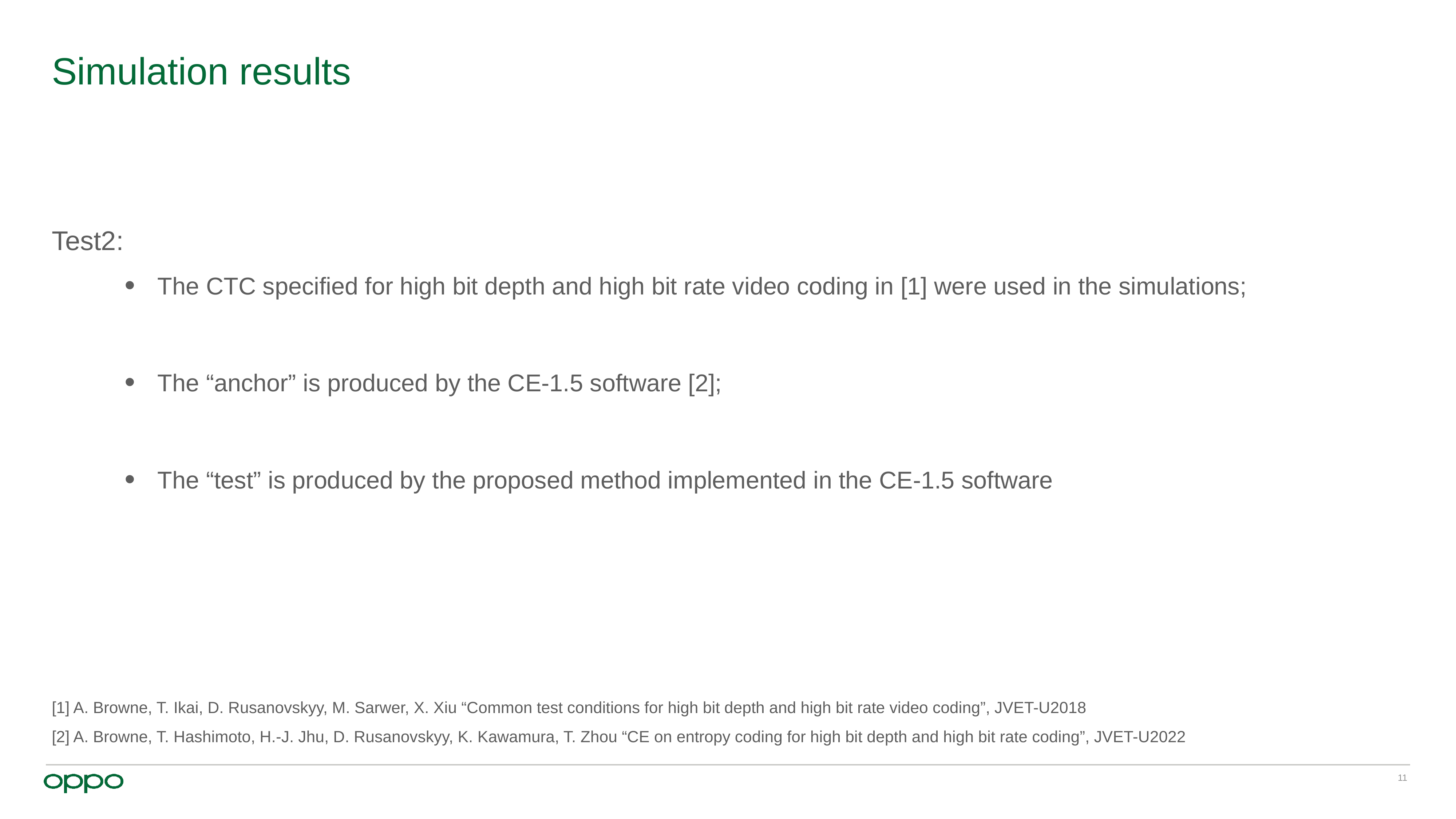

# Simulation results
Test2:
The CTC specified for high bit depth and high bit rate video coding in [1] were used in the simulations;

The “anchor” is produced by the CE-1.5 software [2];

The “test” is produced by the proposed method implemented in the CE-1.5 software

[1] A. Browne, T. Ikai, D. Rusanovskyy, M. Sarwer, X. Xiu “Common test conditions for high bit depth and high bit rate video coding”, JVET-U2018
[2] A. Browne, T. Hashimoto, H.-J. Jhu, D. Rusanovskyy, K. Kawamura, T. Zhou “CE on entropy coding for high bit depth and high bit rate coding”, JVET-U2022